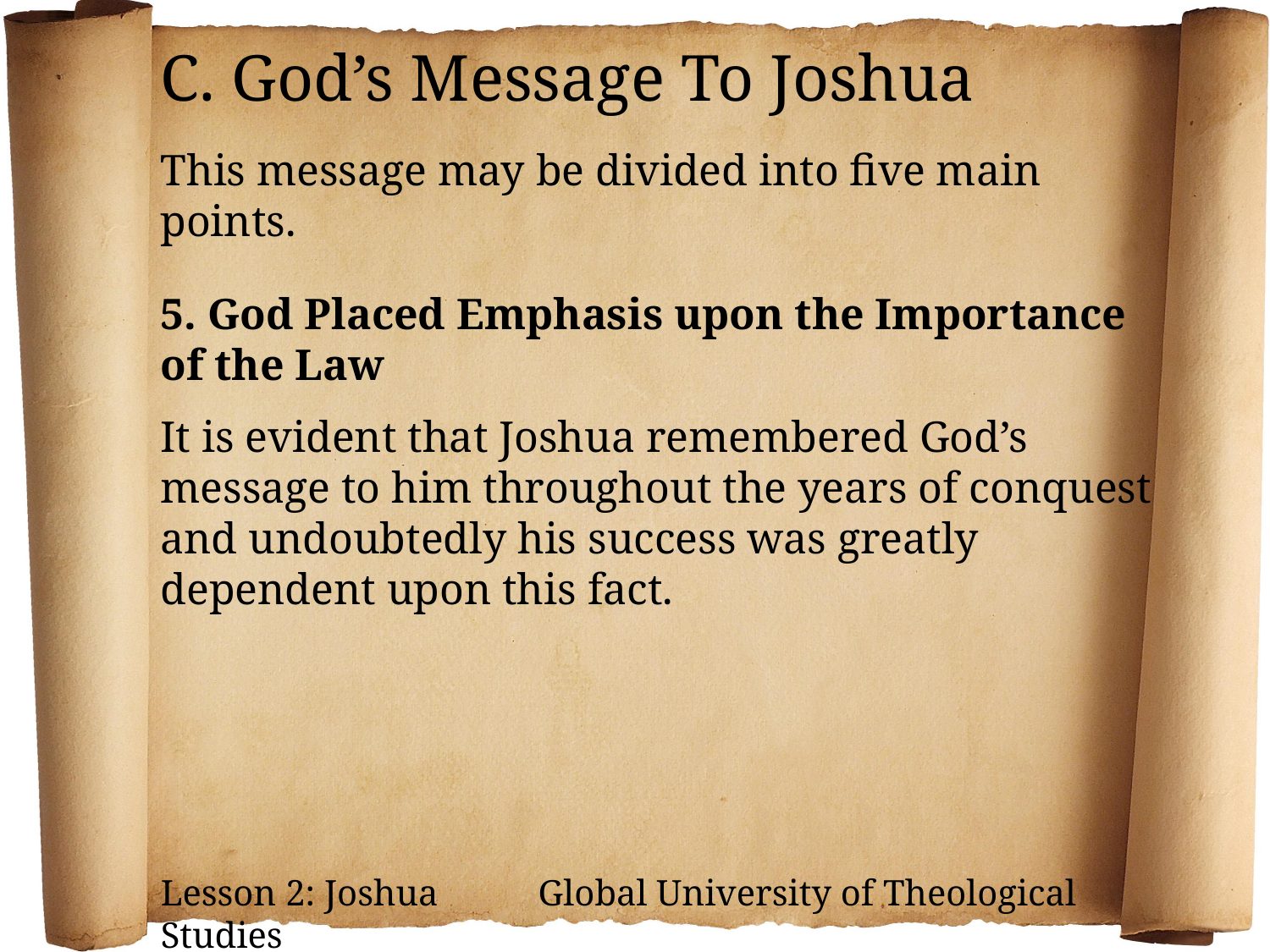

C. God’s Message To Joshua
This message may be divided into five main points.

5. God Placed Emphasis upon the Importance of the Law

It is evident that Joshua remembered God’s message to him throughout the years of conquest and undoubtedly his success was greatly dependent upon this fact.
Lesson 2: Joshua           Global University of Theological Studies